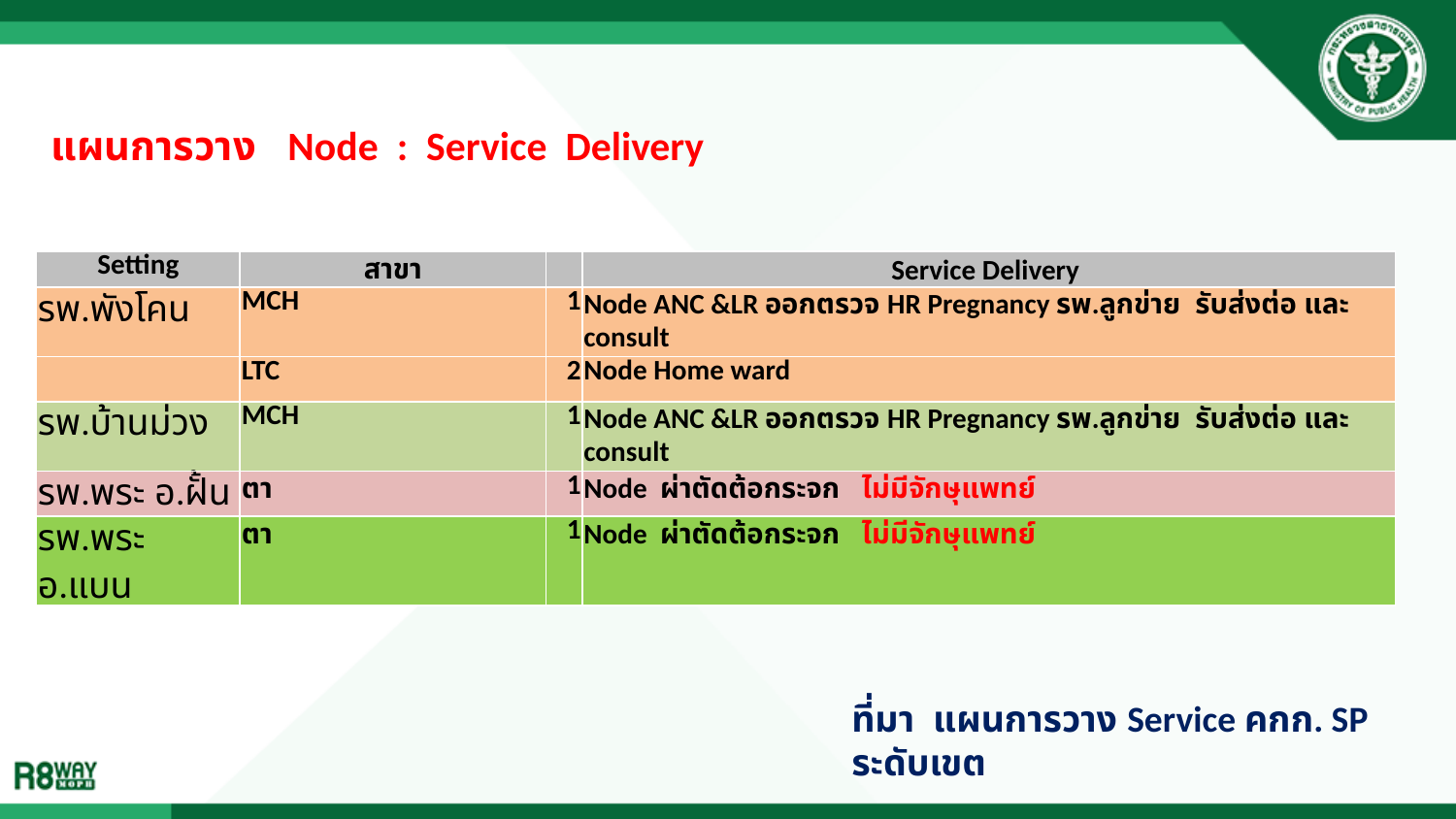

# แผนการวาง   Node  :  Service  Delivery
| Setting | สาขา |  | Service Delivery |
| --- | --- | --- | --- |
| รพ.พังโคน | MCH | 1 | Node ANC &LR ออกตรวจ HR Pregnancy รพ.ลูกข่าย รับส่งต่อ และ consult |
|  | LTC | 2 | Node Home ward |
| รพ.บ้านม่วง | MCH | 1 | Node ANC &LR ออกตรวจ HR Pregnancy รพ.ลูกข่าย รับส่งต่อ และ consult |
| รพ.พระ อ.ฝั้น | ตา | 1 | Node ผ่าตัดต้อกระจก ไม่มีจักษุแพทย์ |
| รพ.พระ อ.แบน | ตา | 1 | Node ผ่าตัดต้อกระจก ไม่มีจักษุแพทย์ |
ที่มา  แผนการวาง Service คกก. SP ระดับเขต